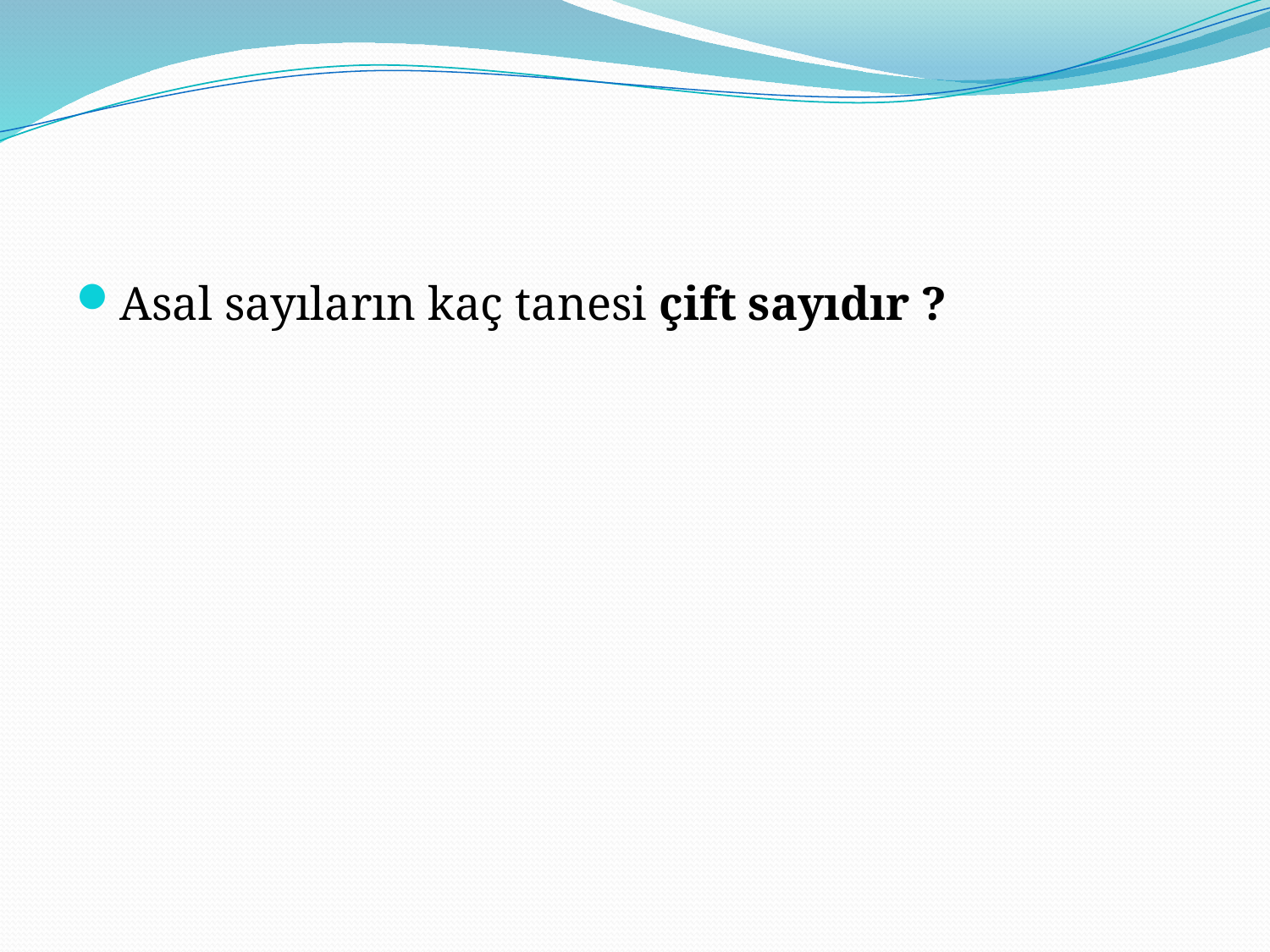

#
Asal sayıların kaç tanesi çift sayıdır ?